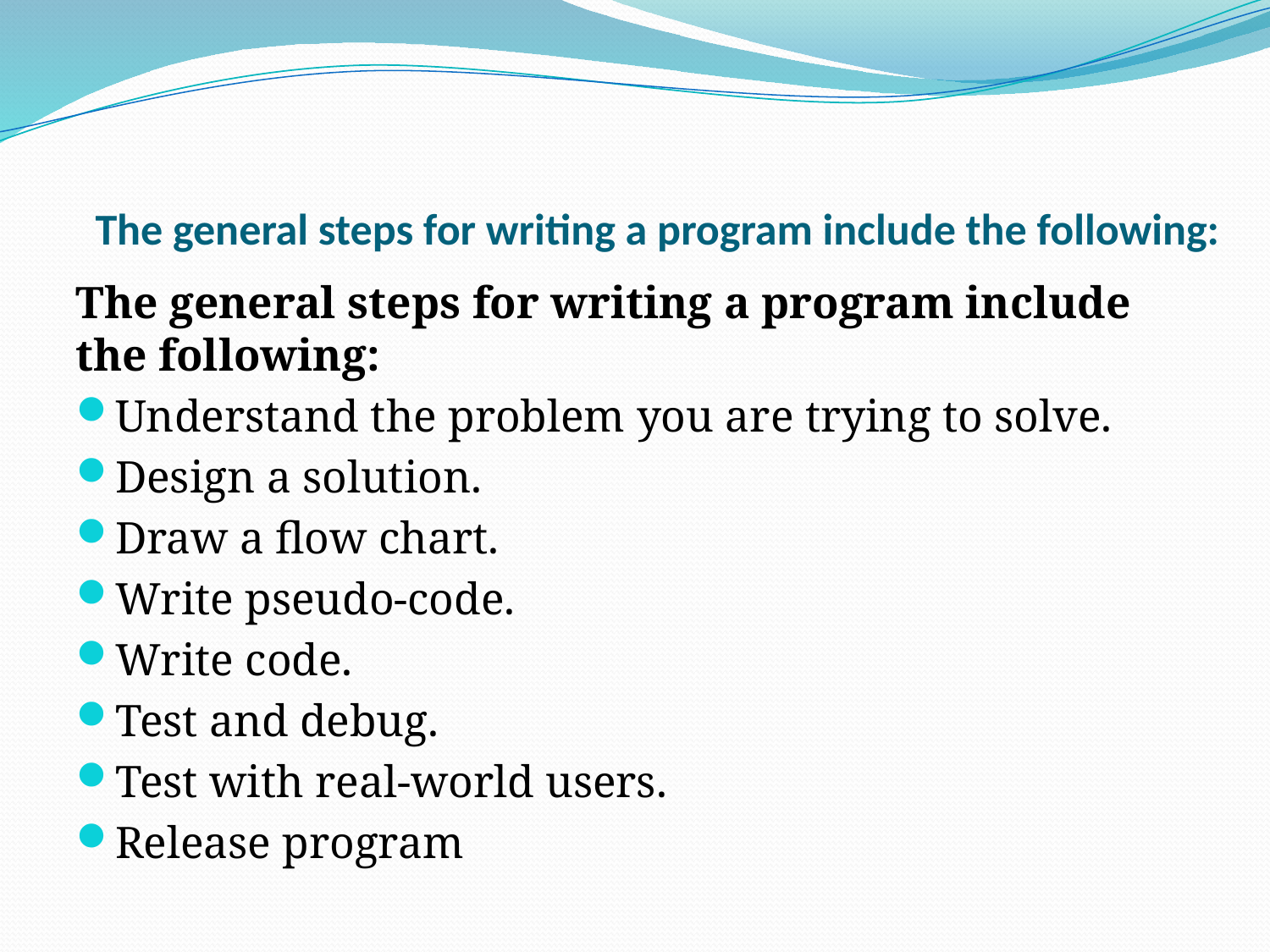

# The general steps for writing a program include the following:
The general steps for writing a program include the following:
Understand the problem you are trying to solve.
Design a solution.
Draw a flow chart.
Write pseudo-code.
Write code.
Test and debug.
Test with real-world users.
Release program